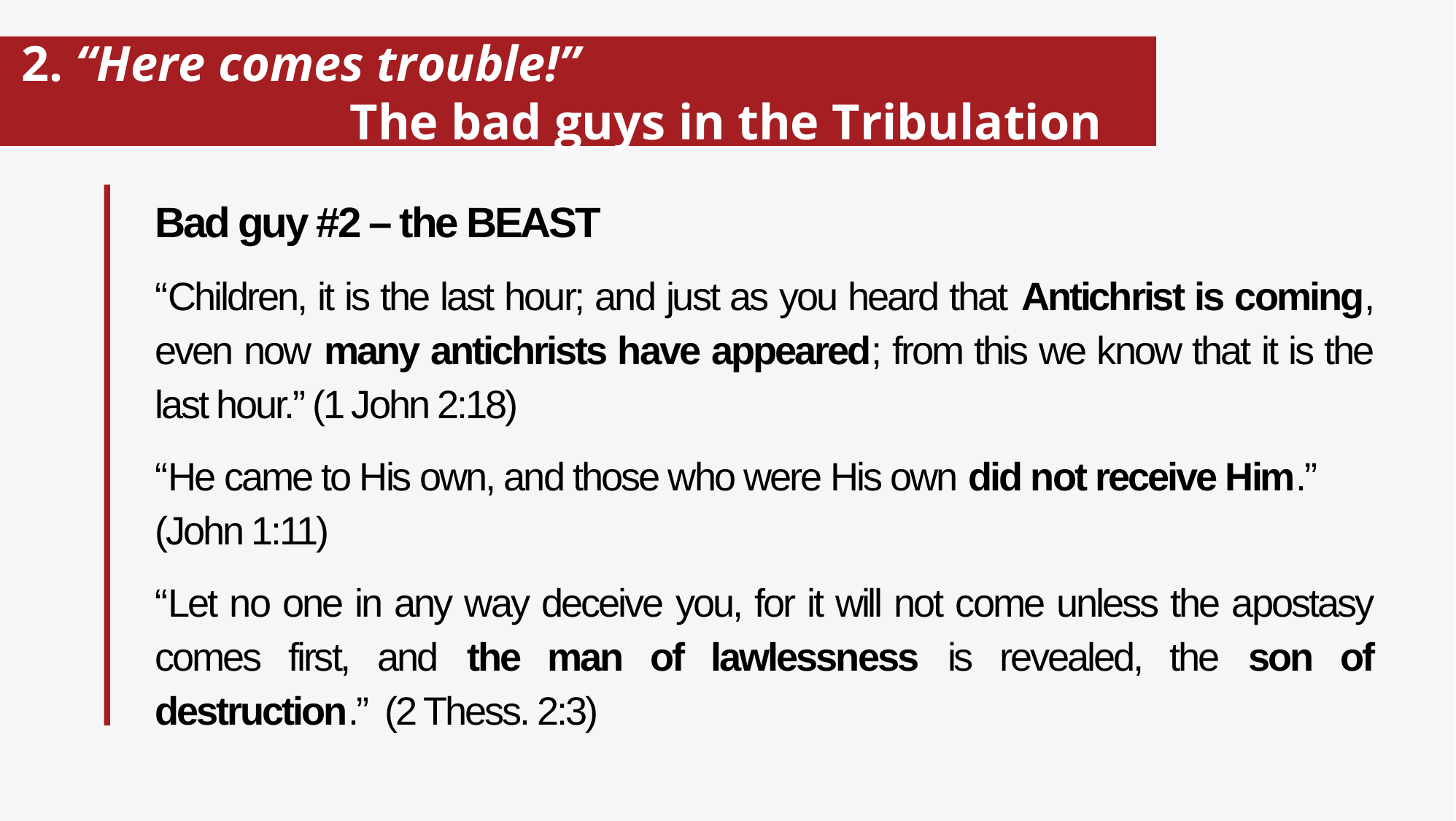

# 2. “Here comes trouble!” The bad guys in the Tribulation
Bad guy #2 – the BEAST
“Children, it is the last hour; and just as you heard that Antichrist is coming, even now many antichrists have appeared; from this we know that it is the last hour.” (1 John 2:18)
“He came to His own, and those who were His own did not receive Him.”       (John 1:11)
“Let no one in any way deceive you, for it will not come unless the apostasy comes first, and the man of lawlessness is revealed, the son of destruction.”  (2 Thess. 2:3)